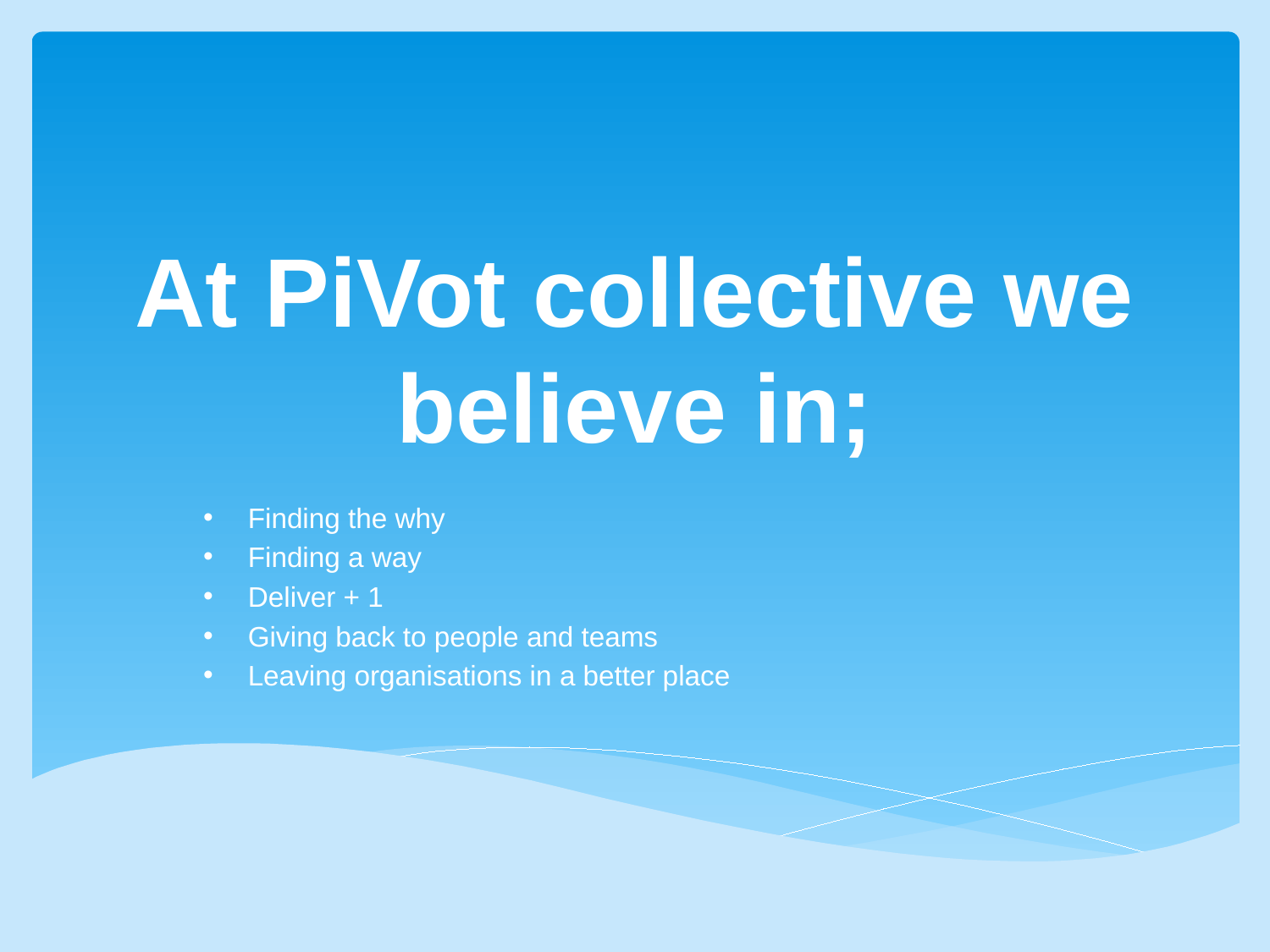

# At PiVot collective we believe in;
Finding the why
Finding a way
Deliver + 1
Giving back to people and teams
Leaving organisations in a better place